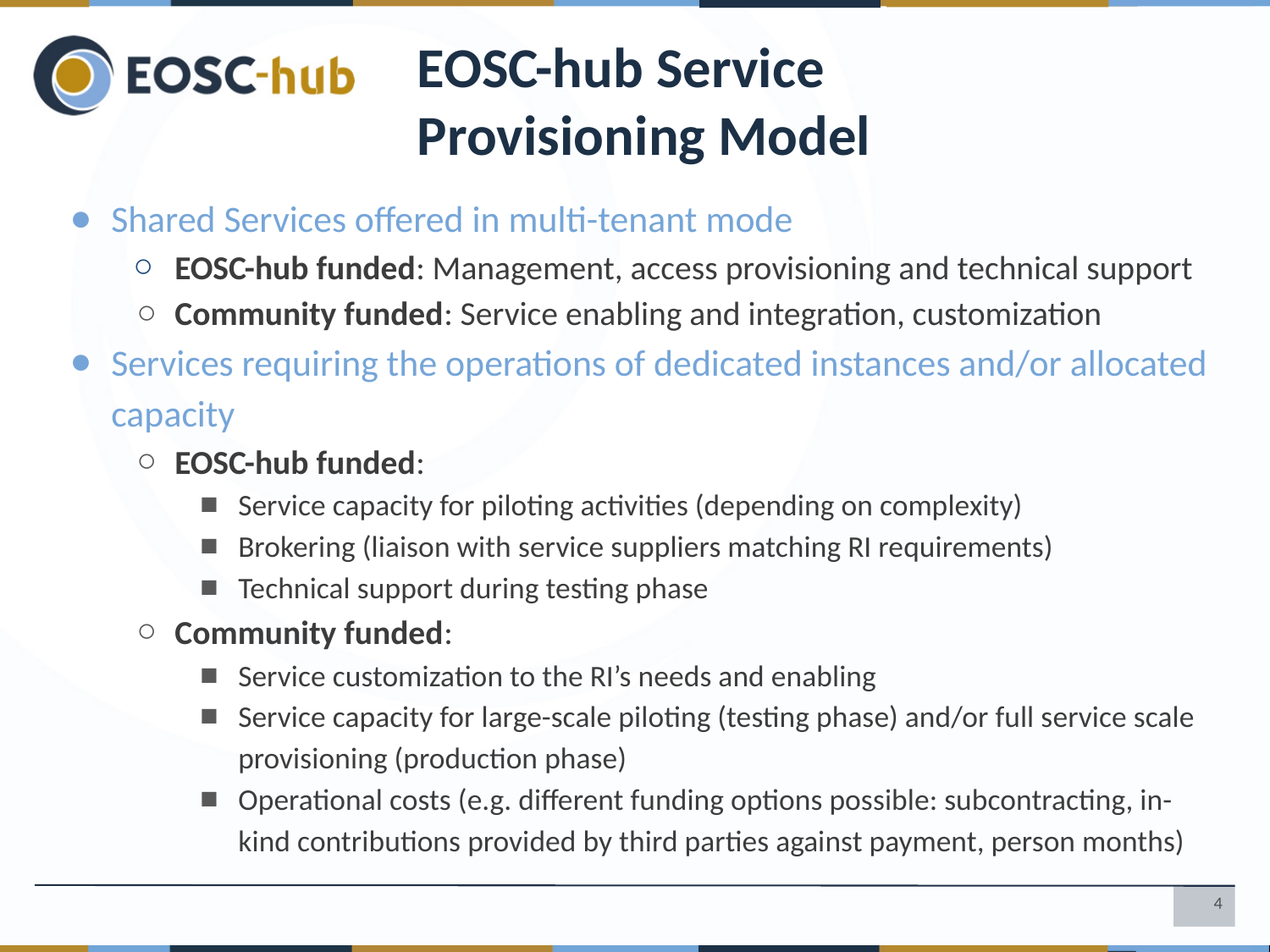

# EOSC-hub Service Provisioning Model
Shared Services offered in multi-tenant mode
EOSC-hub funded: Management, access provisioning and technical support
Community funded: Service enabling and integration, customization
Services requiring the operations of dedicated instances and/or allocated capacity
EOSC-hub funded:
Service capacity for piloting activities (depending on complexity)
Brokering (liaison with service suppliers matching RI requirements)
Technical support during testing phase
Community funded:
Service customization to the RI’s needs and enabling
Service capacity for large-scale piloting (testing phase) and/or full service scale provisioning (production phase)
Operational costs (e.g. different funding options possible: subcontracting, in-kind contributions provided by third parties against payment, person months)
4